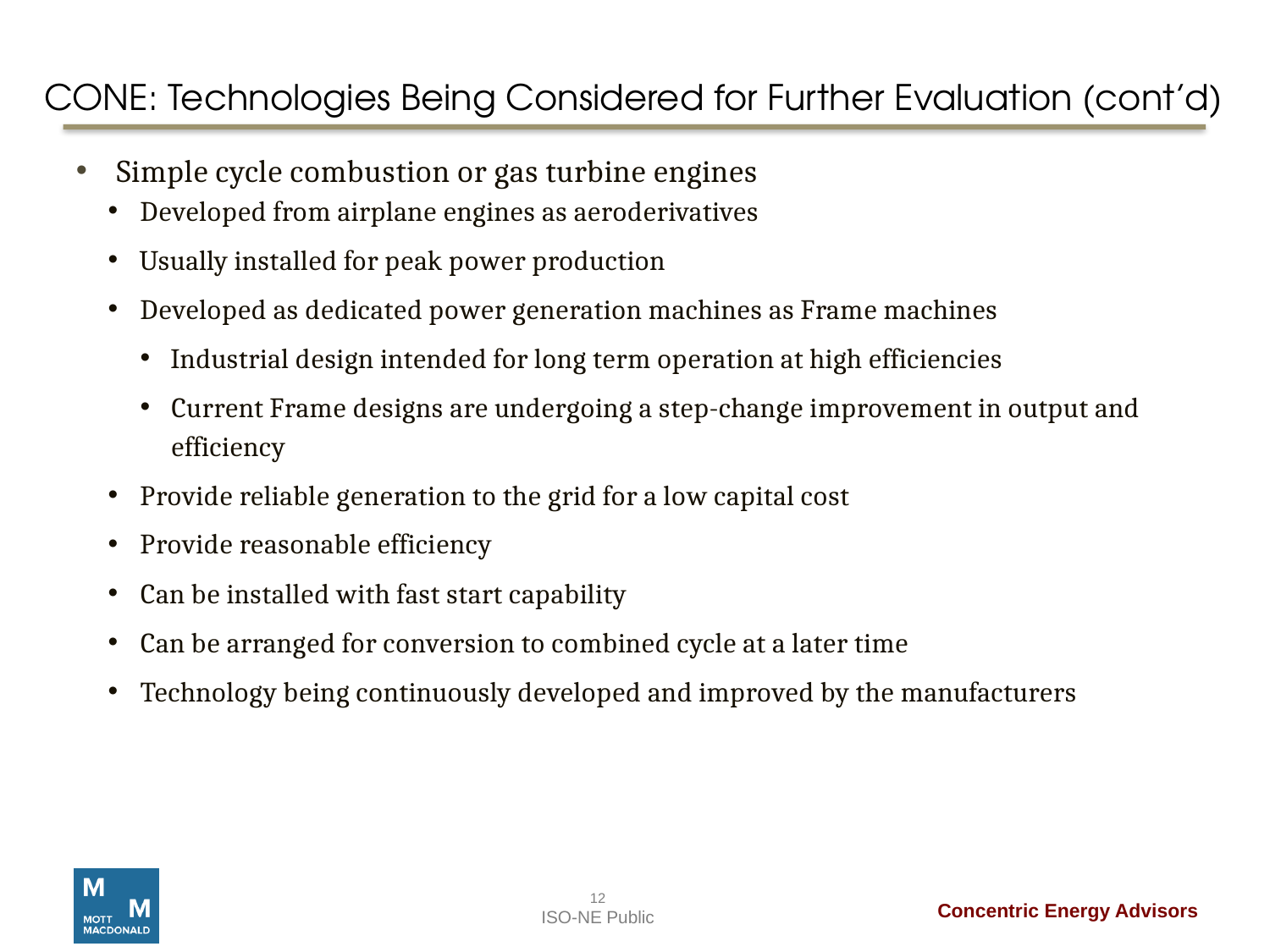

# CONE: Technologies Being Considered for Further Evaluation (cont’d)
Simple cycle combustion or gas turbine engines
Developed from airplane engines as aeroderivatives
Usually installed for peak power production
Developed as dedicated power generation machines as Frame machines
Industrial design intended for long term operation at high efficiencies
Current Frame designs are undergoing a step-change improvement in output and efficiency
Provide reliable generation to the grid for a low capital cost
Provide reasonable efficiency
Can be installed with fast start capability
Can be arranged for conversion to combined cycle at a later time
Technology being continuously developed and improved by the manufacturers